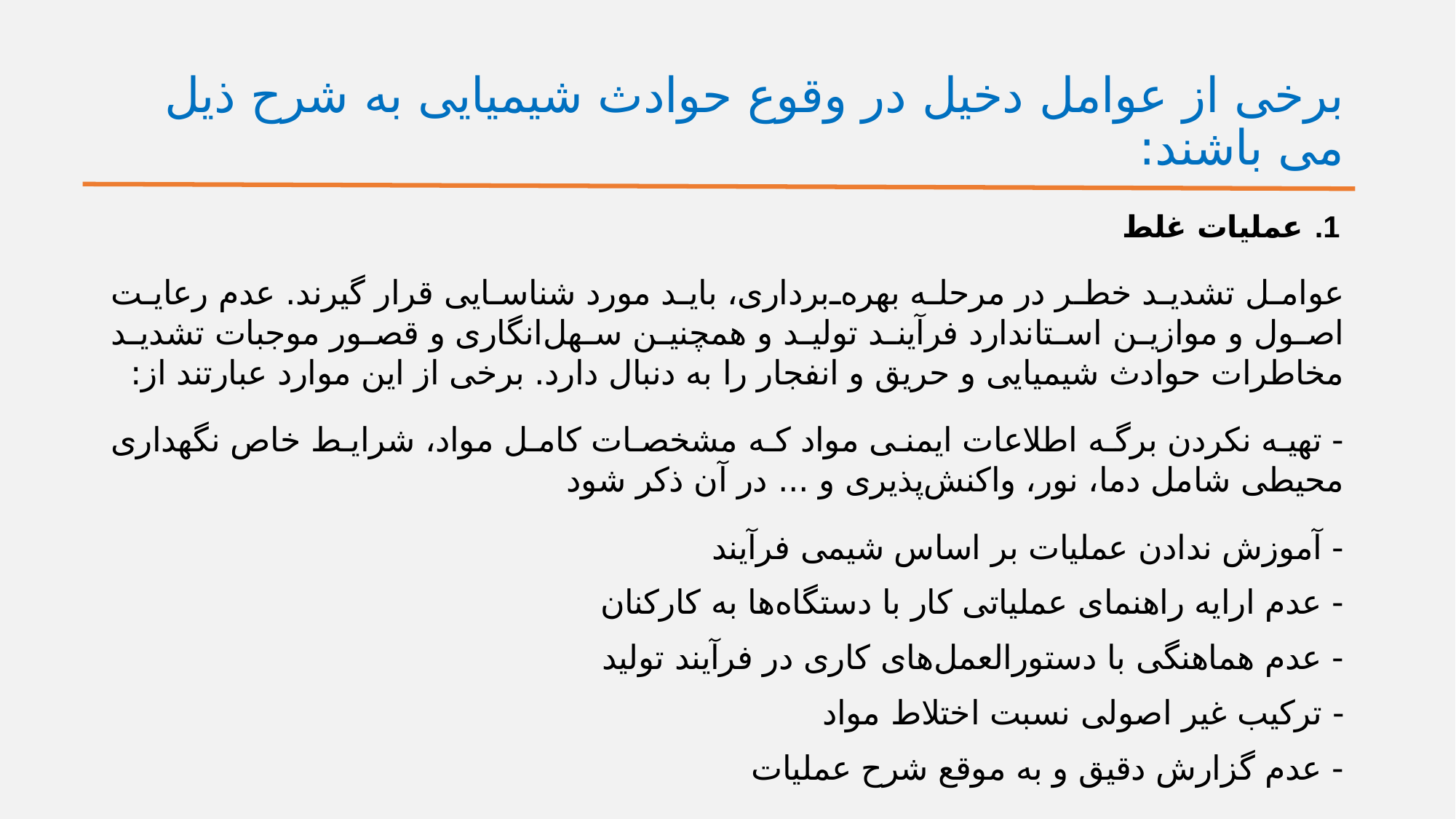

# برخی از عوامل دخیل در وقوع حوادث شیمیایی به شرح ذیل می باشند:
عملیات غلط
عوامل تشدید خطر در مرحله بهره‌برداری، باید مورد شناسایی قرار گیرند. عدم رعایت اصول و موازین استاندارد فرآیند تولید و همچنین سهل‌انگاری و قصور موجبات تشدید مخاطرات حوادث شیمیایی و حریق و انفجار را به دنبال دارد. برخی از این موارد عبارتند از:
- تهیه نکردن برگه اطلاعات ایمنی مواد كه مشخصات كامل مواد، شرایط خاص نگهداری محیطی شامل دما، نور، واكنش‌پذیری و ... در آن ذكر شود
- آموزش ندادن عملیات بر اساس شیمی فرآیند
- عدم ارایه راهنمای عملیاتی كار با دستگاه‌ها به کارکنان
- عدم هماهنگی با دستورالعمل‌های كاری در فرآیند تولید
- تركیب غیر اصولی نسبت اختلاط مواد
- عدم گزارش دقیق و به موقع شرح عملیات